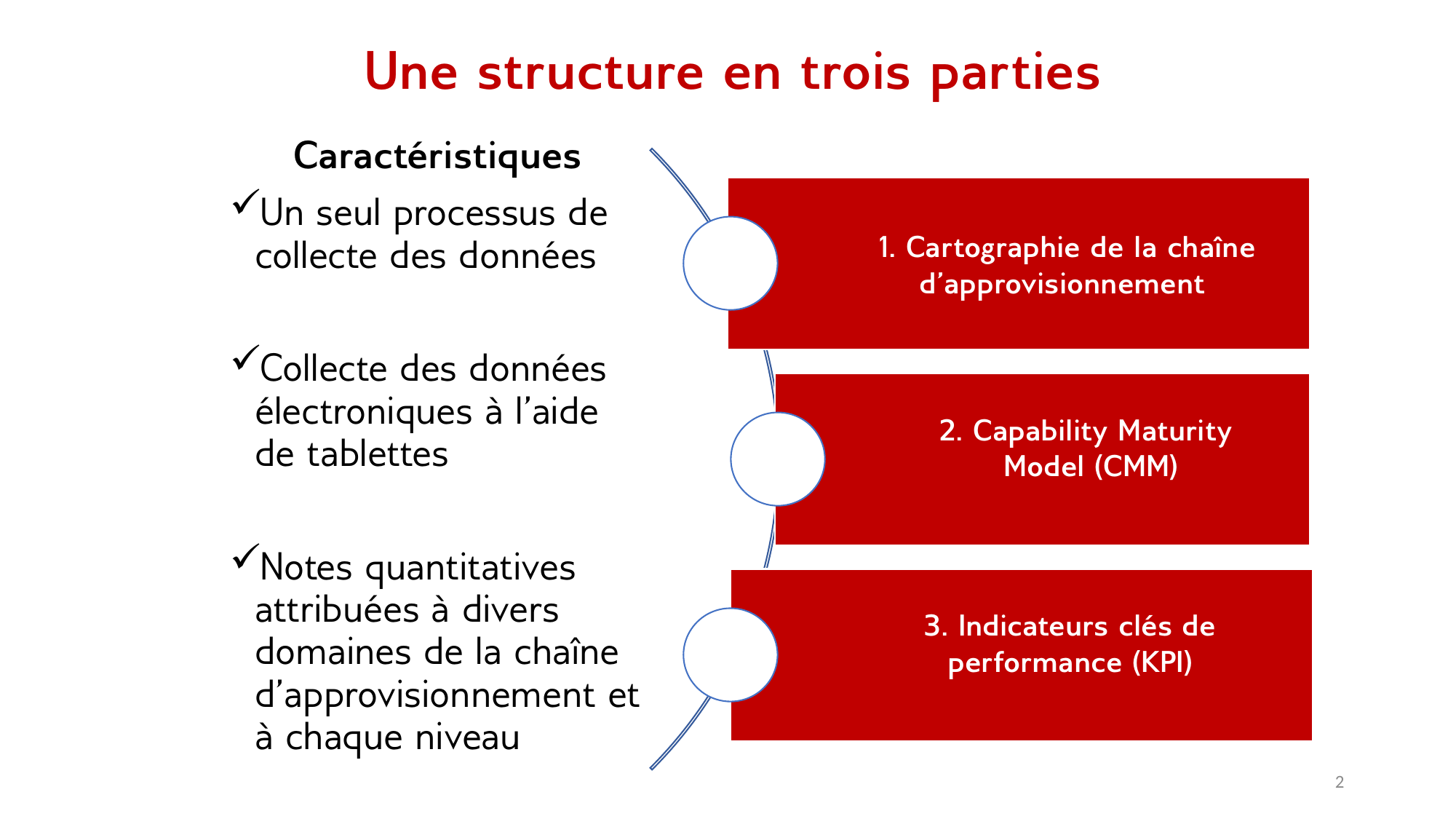

Une structure en trois parties
Caractéristiques
Un seul processus de collecte des données

Collecte des données électroniques à l’aide de tablettes

Notes quantitatives attribuées à divers domaines de la chaîne d’approvisionnement et à chaque niveau
1. Cartographie de la chaîne d’approvisionnement
2. Capability Maturity
Model (CMM)

3. Indicateurs clés de performance (KPI)

2